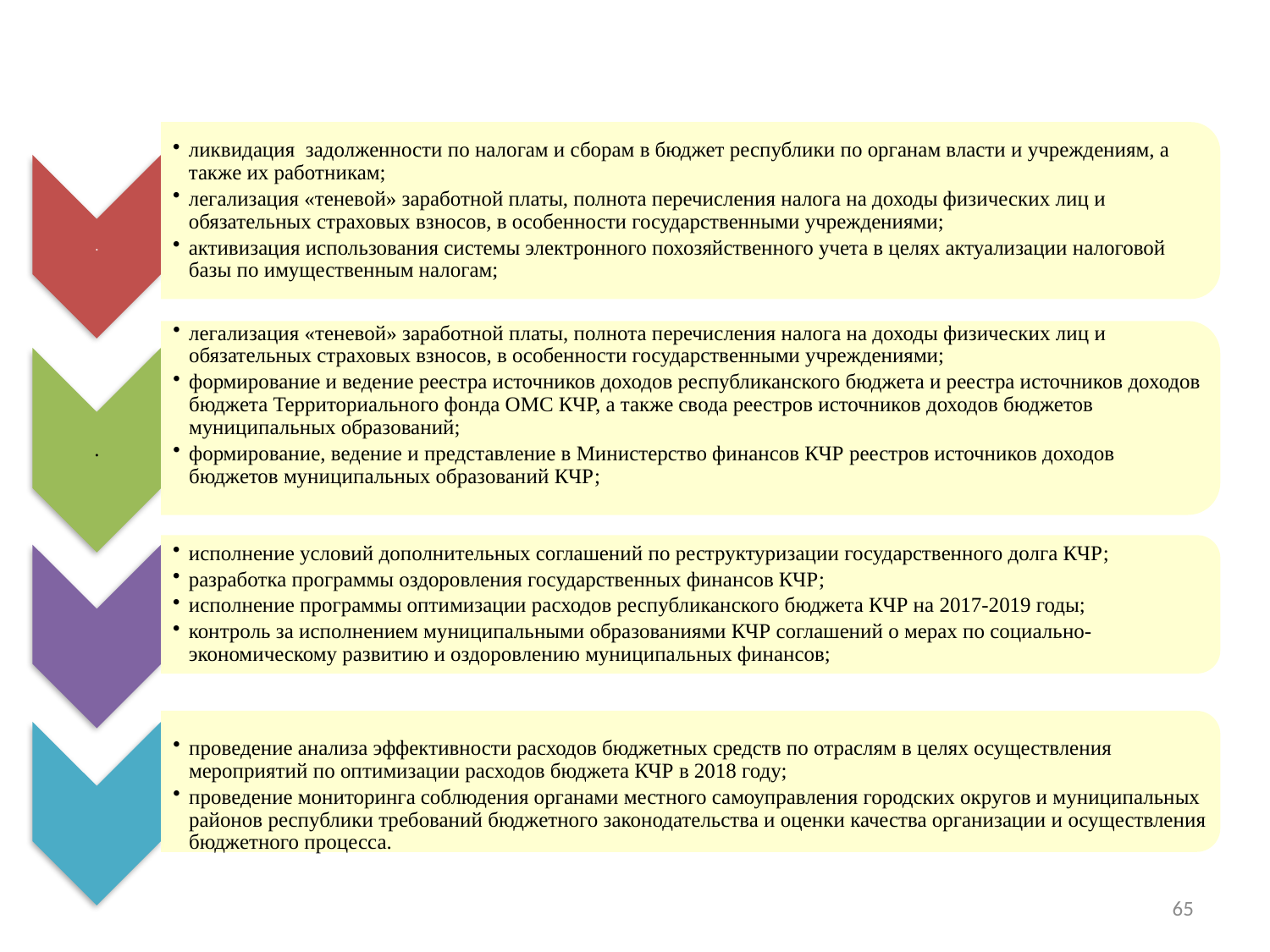

.
ликвидация  задолженности по налогам и сборам в бюджет республики по органам власти и учреждениям, а также их работникам;
легализация «теневой» заработной платы, полнота перечисления налога на доходы физических лиц и обязательных страховых взносов, в особенности государственными учреждениями;
активизация использования системы электронного похозяйственного учета в целях актуализации налоговой базы по имущественным налогам;
.
легализация «теневой» заработной платы, полнота перечисления налога на доходы физических лиц и обязательных страховых взносов, в особенности государственными учреждениями;
формирование и ведение реестра источников доходов республиканского бюджета и реестра источников доходов бюджета Территориального фонда ОМС КЧР, а также свода реестров источников доходов бюджетов муниципальных образований;
формирование, ведение и представление в Министерство финансов КЧР реестров источников доходов бюджетов муниципальных образований КЧР;

исполнение условий дополнительных соглашений по реструктуризации государственного долга КЧР;
разработка программы оздоровления государственных финансов КЧР;
исполнение программы оптимизации расходов республиканского бюджета КЧР на 2017-2019 годы;
контроль за исполнением муниципальными образованиями КЧР соглашений о мерах по социально-экономическому развитию и оздоровлению муниципальных финансов;

проведение анализа эффективности расходов бюджетных средств по отраслям в целях осуществления мероприятий по оптимизации расходов бюджета КЧР в 2018 году;
проведение мониторинга соблюдения органами местного самоуправления городских округов и муниципальных районов республики требований бюджетного законодательства и оценки качества организации и осуществления бюджетного процесса.
65